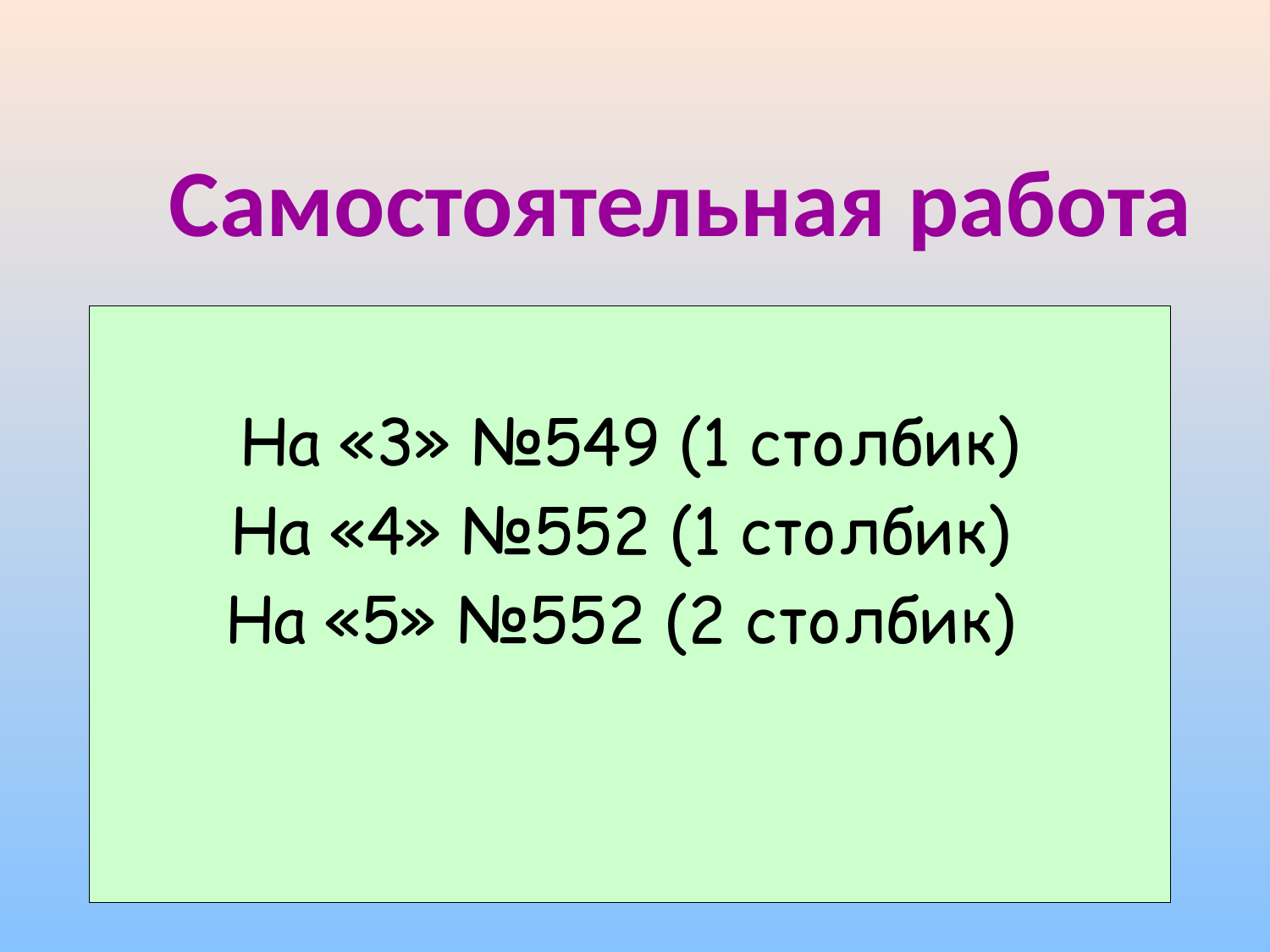

Самостоятельная работа

На «3» №549 (1 столбик)
На «4» №552 (1 столбик)
На «5» №552 (2 столбик)